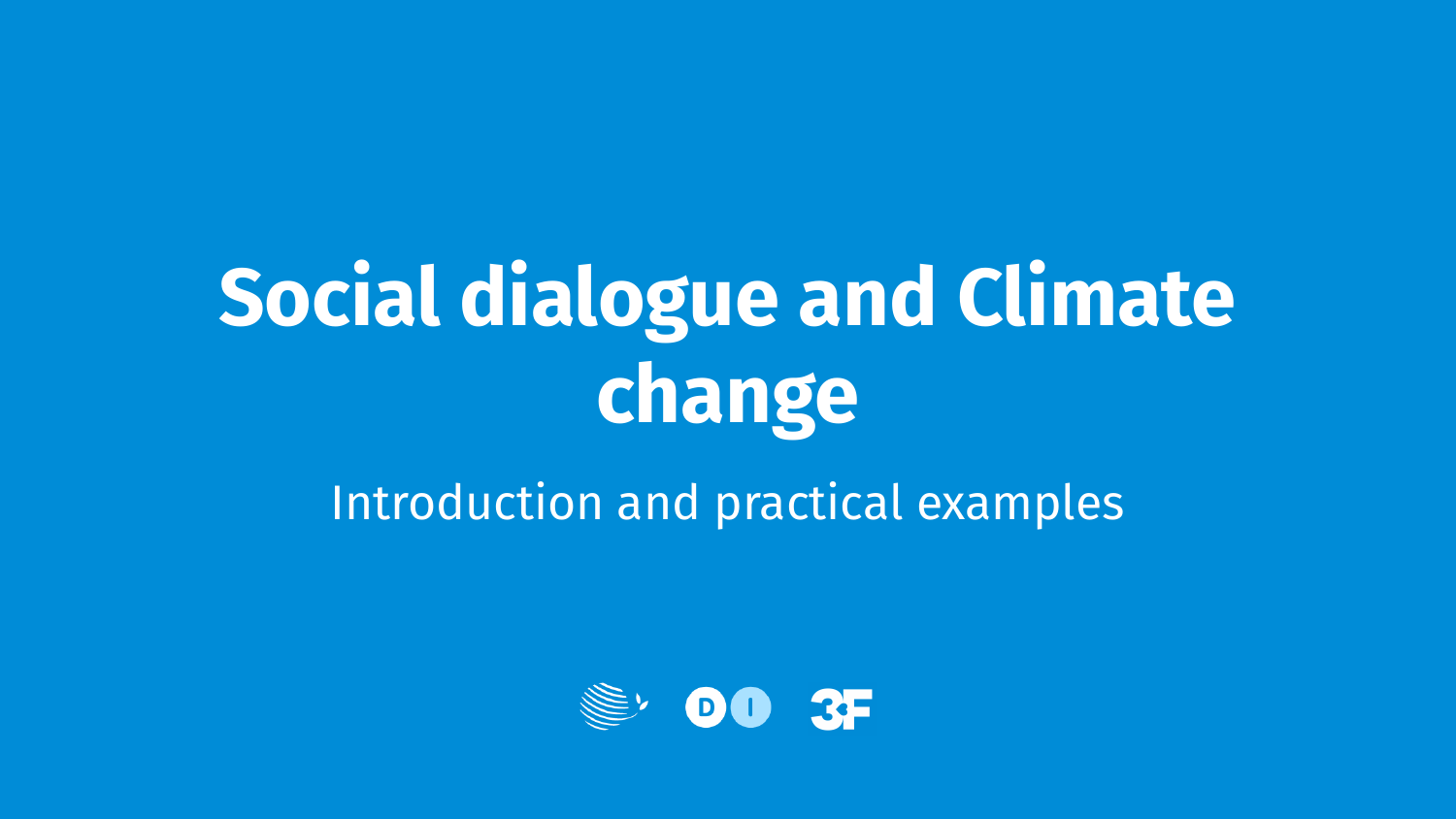

# Social dialogue and Climate change
Introduction and practical examples